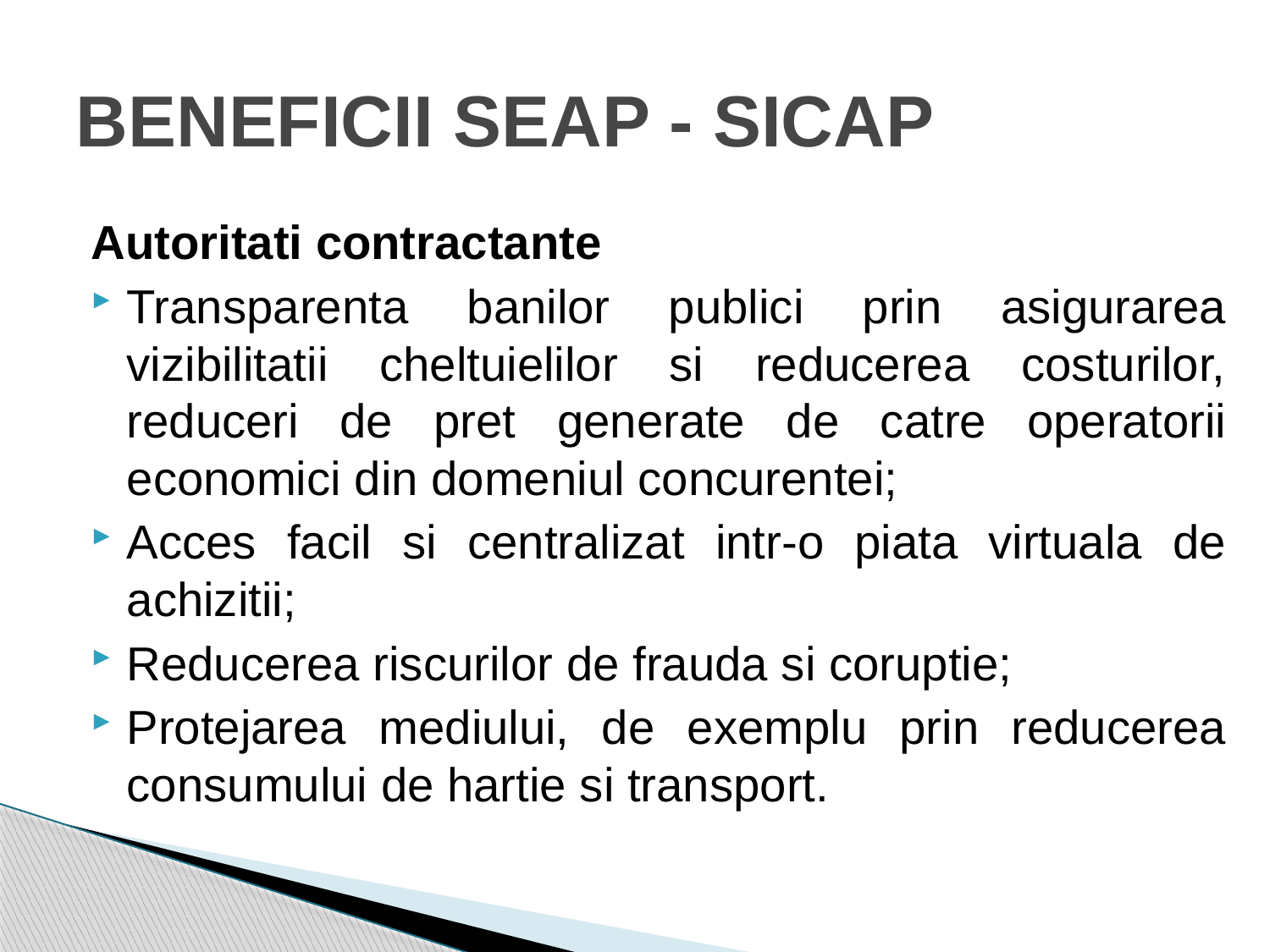

# BENEFICII SEAP - SICAP
Autoritati contractante
Transparenta banilor publici prin asigurarea vizibilitatii cheltuielilor si reducerea costurilor, reduceri de pret generate de catre operatorii economici din domeniul concurentei;
Acces facil si centralizat intr-o piata virtuala de achizitii;
Reducerea riscurilor de frauda si coruptie;
Protejarea mediului, de exemplu prin reducerea consumului de hartie si transport.